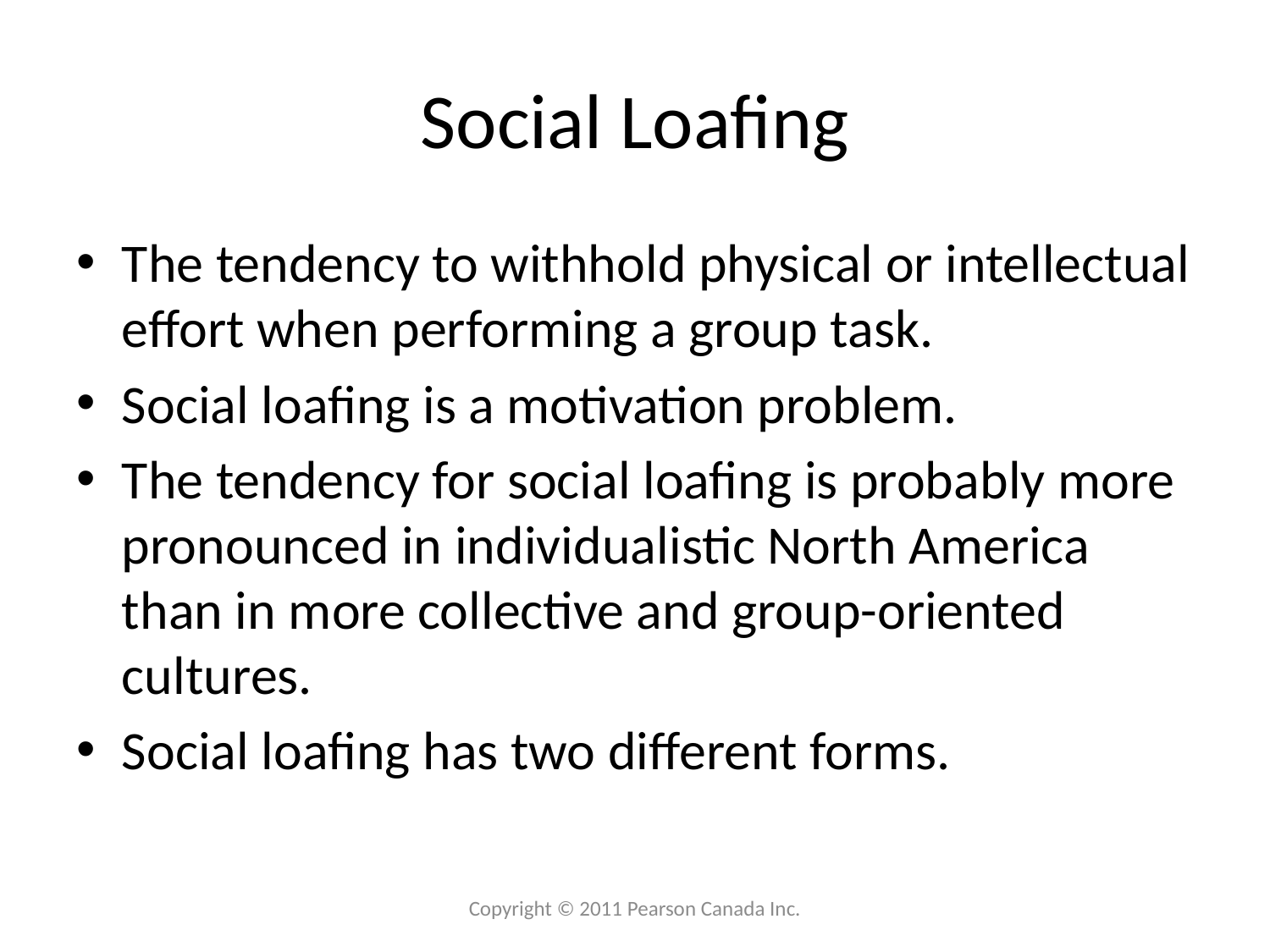

# Social Loafing
The tendency to withhold physical or intellectual effort when performing a group task.
Social loafing is a motivation problem.
The tendency for social loafing is probably more pronounced in individualistic North America than in more collective and group-oriented cultures.
Social loafing has two different forms.
Copyright © 2011 Pearson Canada Inc.